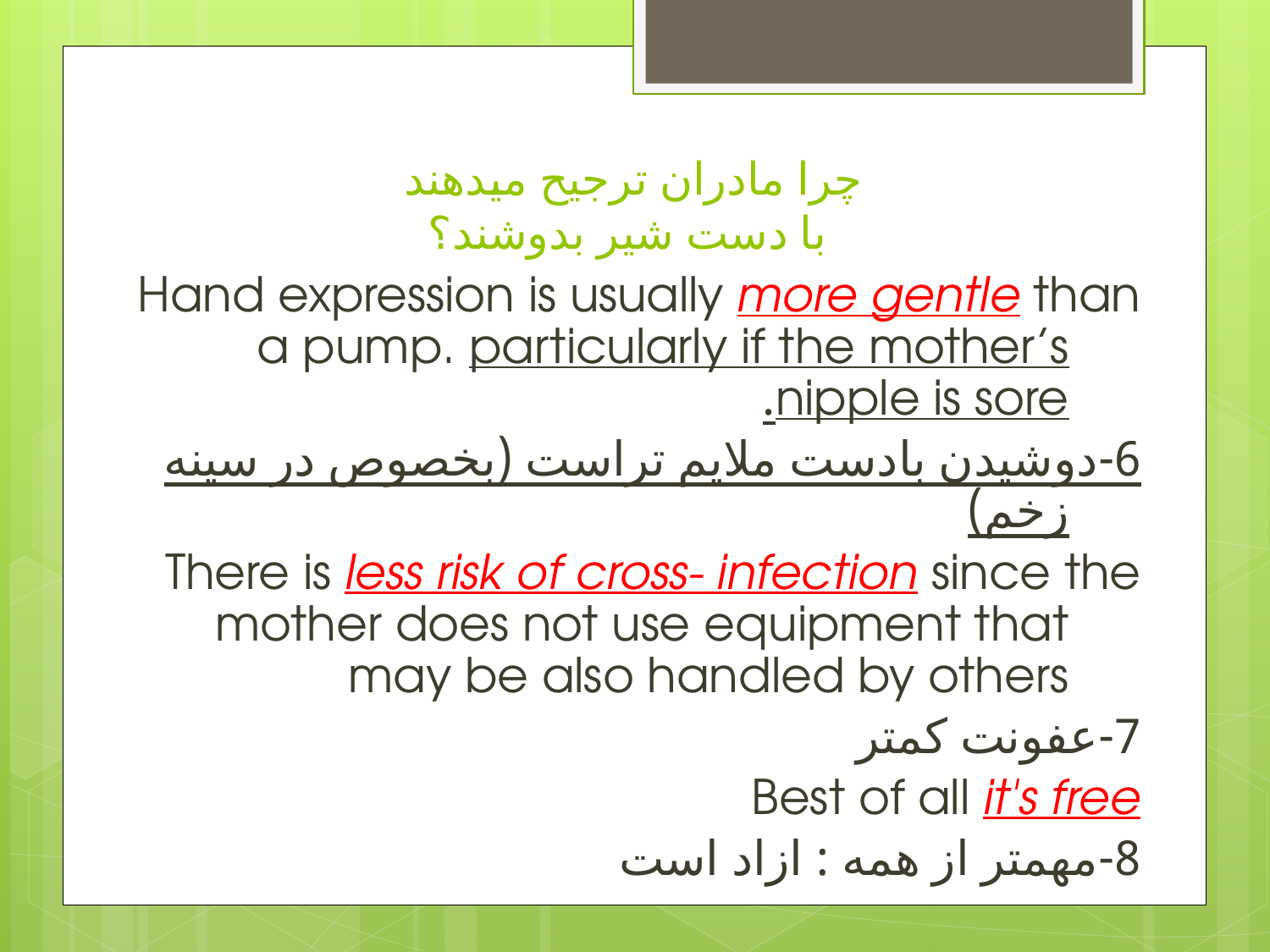

# چرا مادران ترجیح میدهند با دست شیر بدوشند؟
Hand expression is usually more gentle than a pump. particularly if the mother’s nipple is sore.
6-دوشیدن بادست ملایم تراست (بخصوص در سینه زخم)
There is less risk of cross- infection since the mother does not use equipment that may be also handled by others
7-عفونت کمتر
Best of all it's free
8-مهمتر از همه : ازاد است